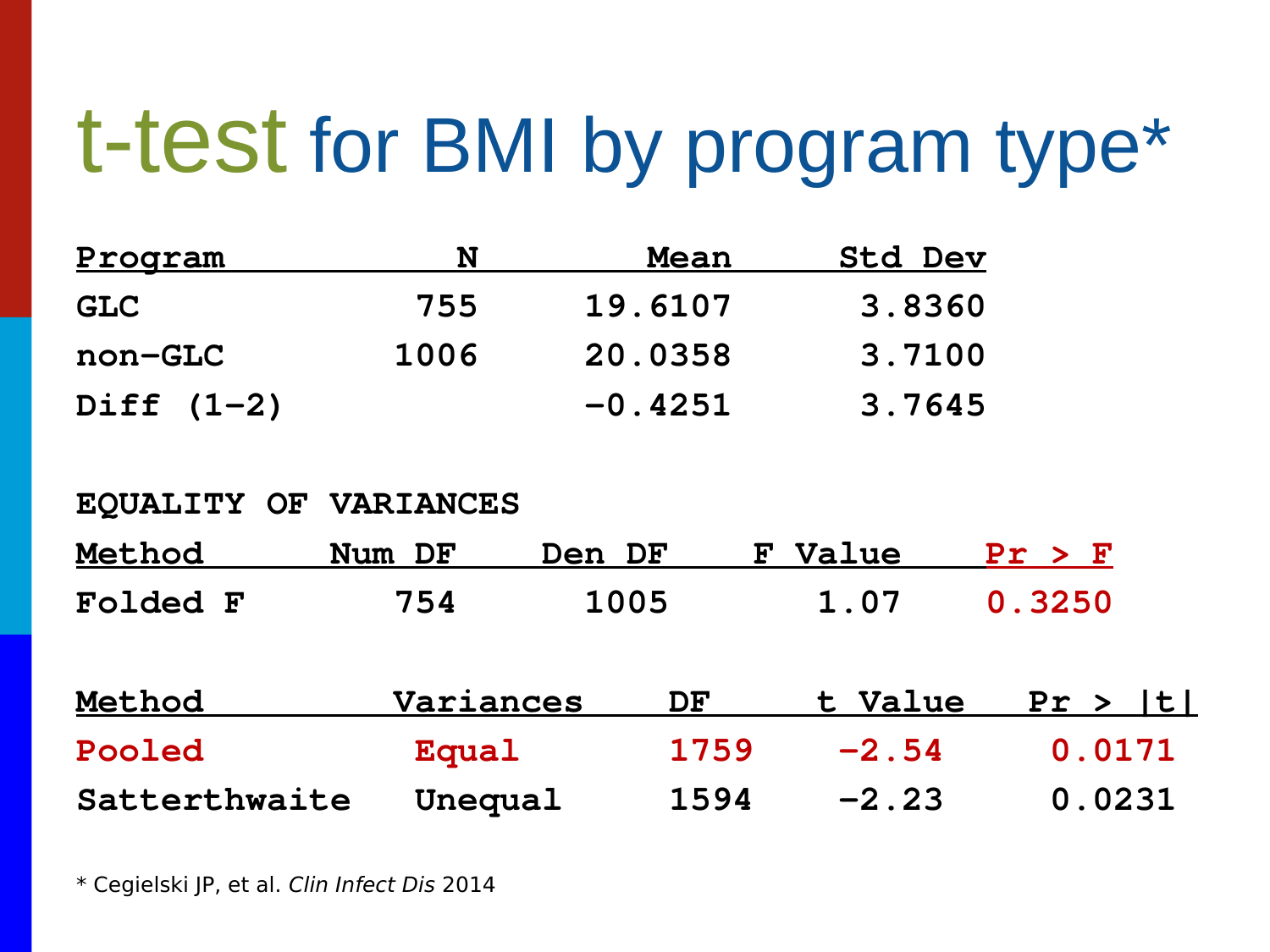

# t-test for BMI by program type*
Program           N        Mean     Std Dev
GLC             755     19.6107      3.8360
non-GLC        1006     20.0358      3.7100
Diff (1-2)              -0.4251      3.7645

EQUALITY OF VARIANCES
Method      Num DF    Den DF    F Value    Pr > F
Folded F       754      1005       1.07    0.3250

Method         Variances    DF     t Value   Pr > |t|
Pooled          Equal       1759    -2.54     0.0171
Satterthwaite   Unequal     1594    -2.23     0.0231

* Cegielski JP, et al. Clin Infect Dis 2014